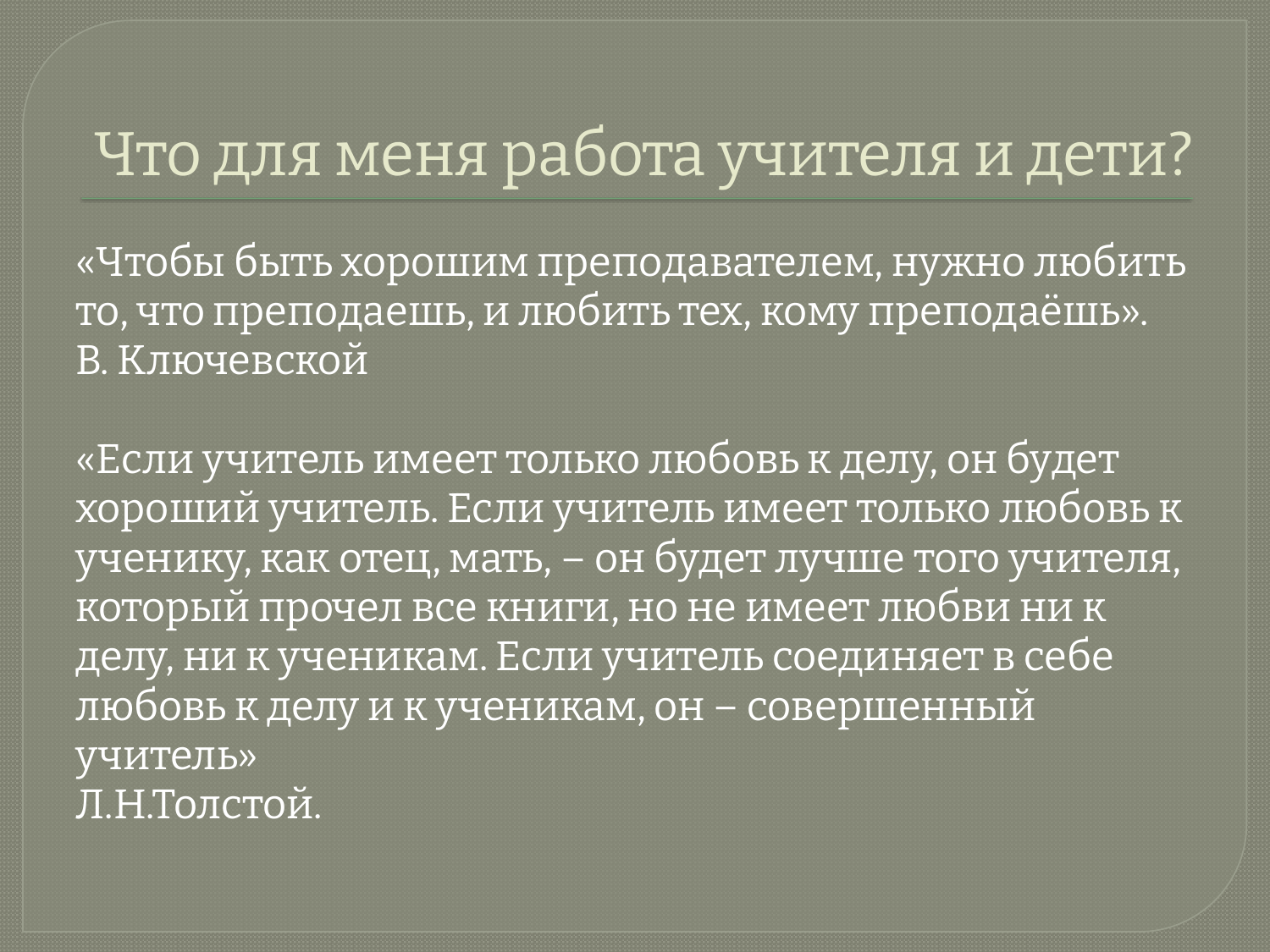

# Что для меня работа учителя и дети?
«Чтобы быть хорошим преподавателем, нужно любить то, что преподаешь, и любить тех, кому преподаёшь».
В. Ключевской

«Если учитель имеет только любовь к делу, он будет хороший учитель. Если учитель имеет только любовь к ученику, как отец, мать, – он будет лучше того учителя, который прочел все книги, но не имеет любви ни к делу, ни к ученикам. Если учитель соединяет в себе любовь к делу и к ученикам, он – совершенный учитель»
Л.Н.Толстой.